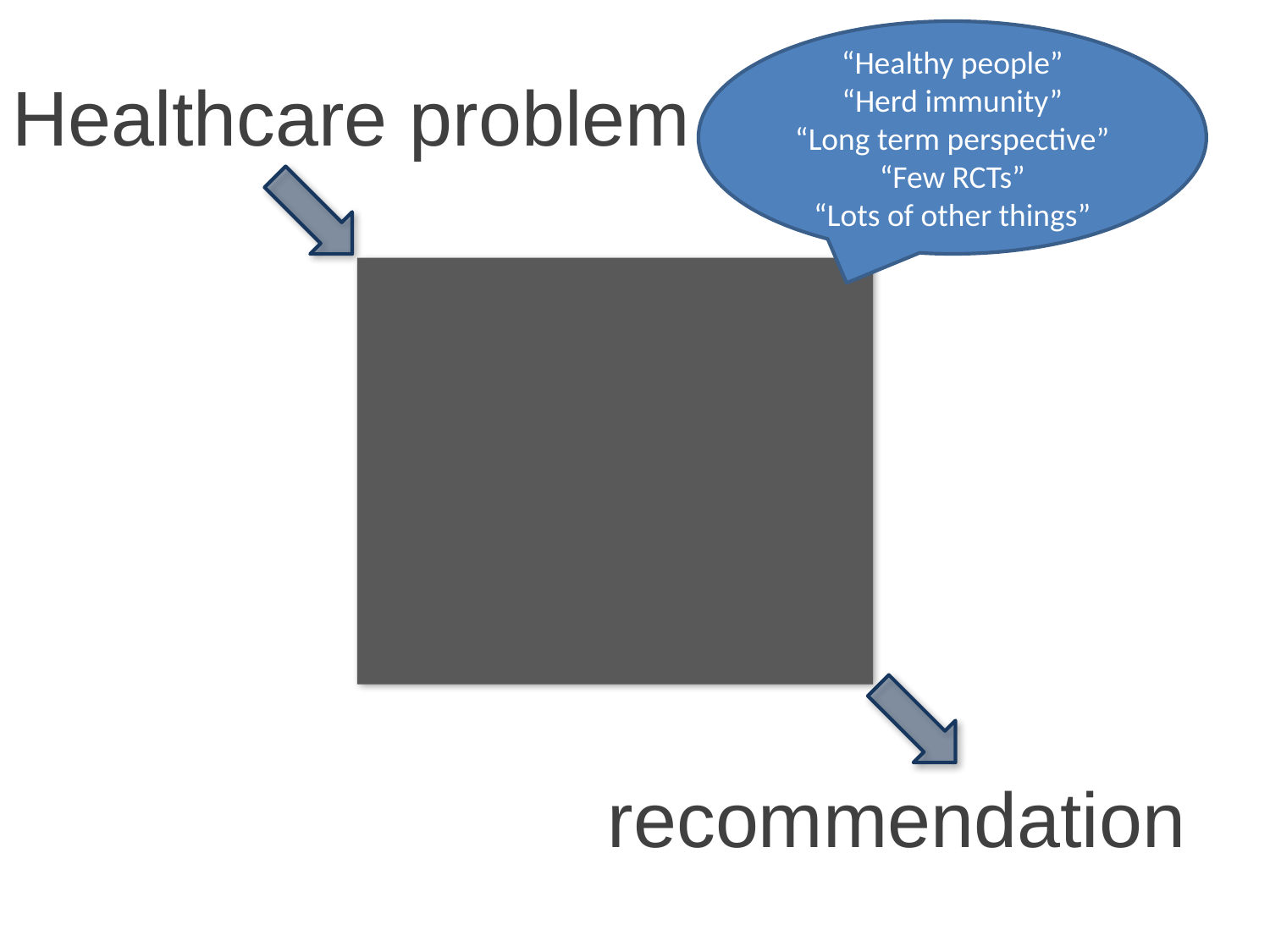

“Healthy people”
“Herd immunity”
“Long term perspective”
“Few RCTs”
“Lots of other things”
Healthcare problem

recommendation